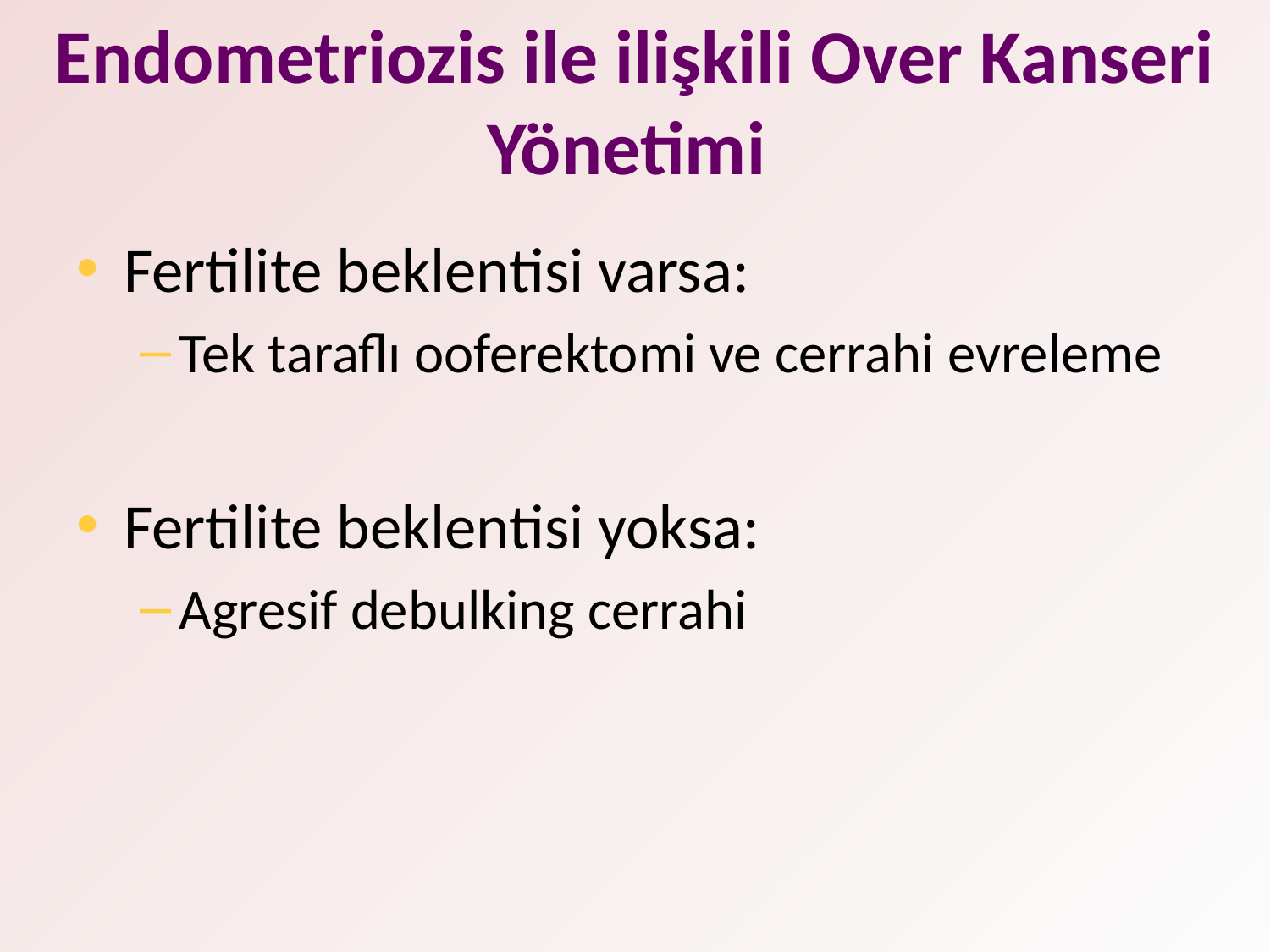

# Endometriozis ile ilişkili Over Kanseri Yönetimi
Fertilite beklentisi varsa:
Tek taraflı ooferektomi ve cerrahi evreleme

Fertilite beklentisi yoksa:
Agresif debulking cerrahi